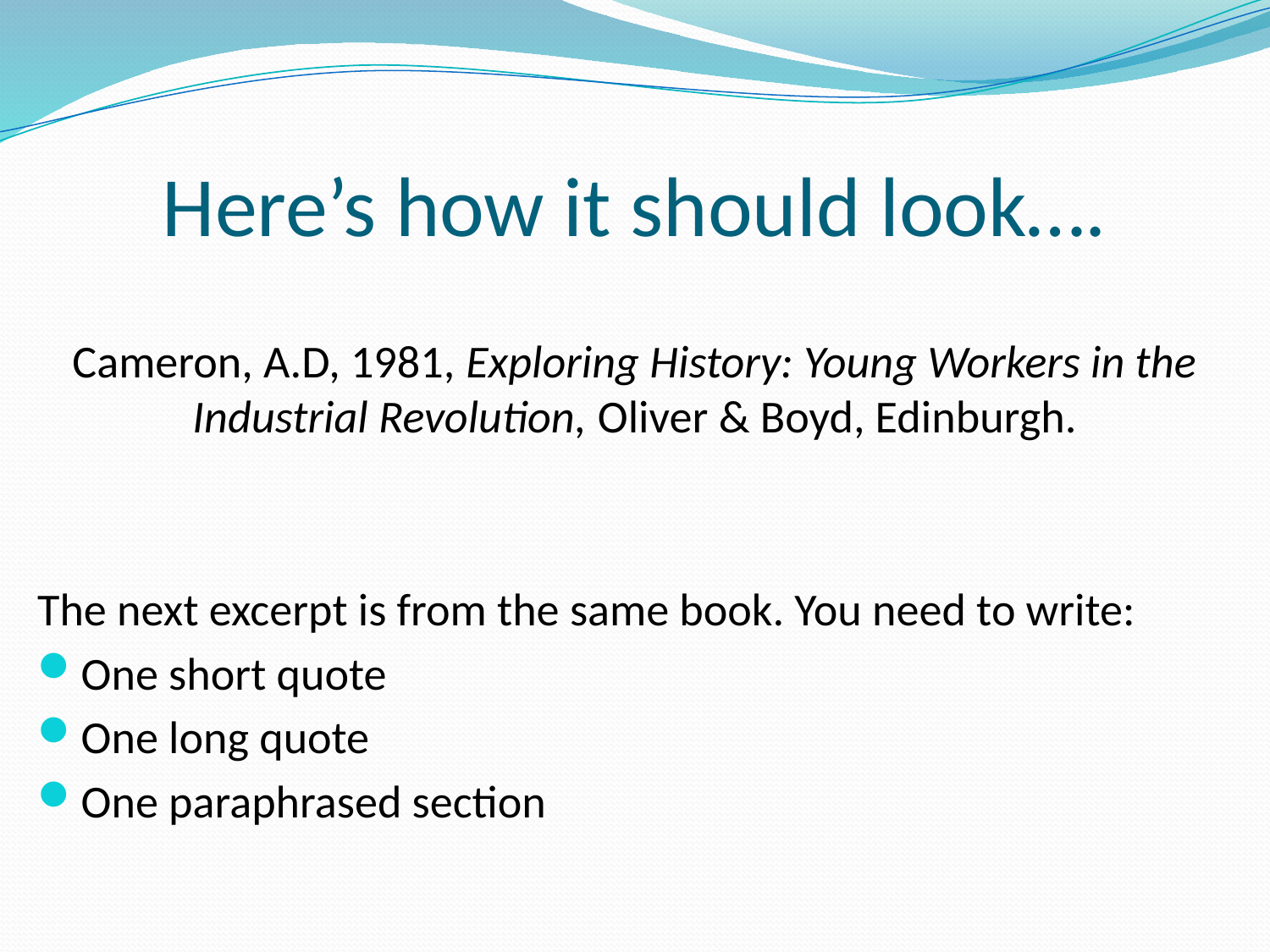

Here’s how it should look….
Cameron, A.D, 1981, Exploring History: Young Workers in the Industrial Revolution, Oliver & Boyd, Edinburgh.

The next excerpt is from the same book. You need to write:
One short quote
One long quote
One paraphrased section